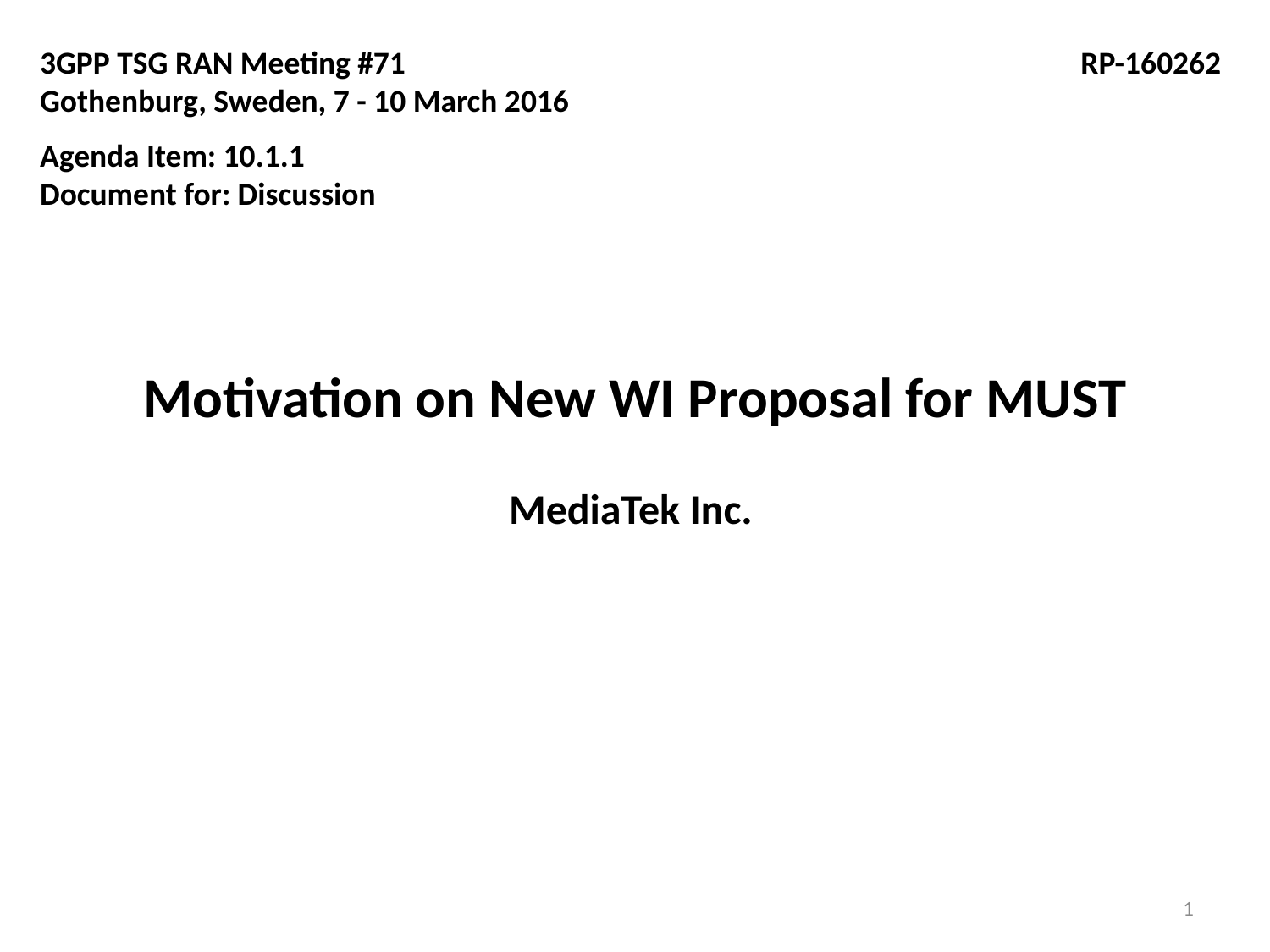

3GPP TSG RAN Meeting #71
Gothenburg, Sweden, 7 - 10 March 2016

Agenda Item: 10.1.1
Document for: Discussion
RP-160262
Motivation on New WI Proposal for MUST
MediaTek Inc.
1